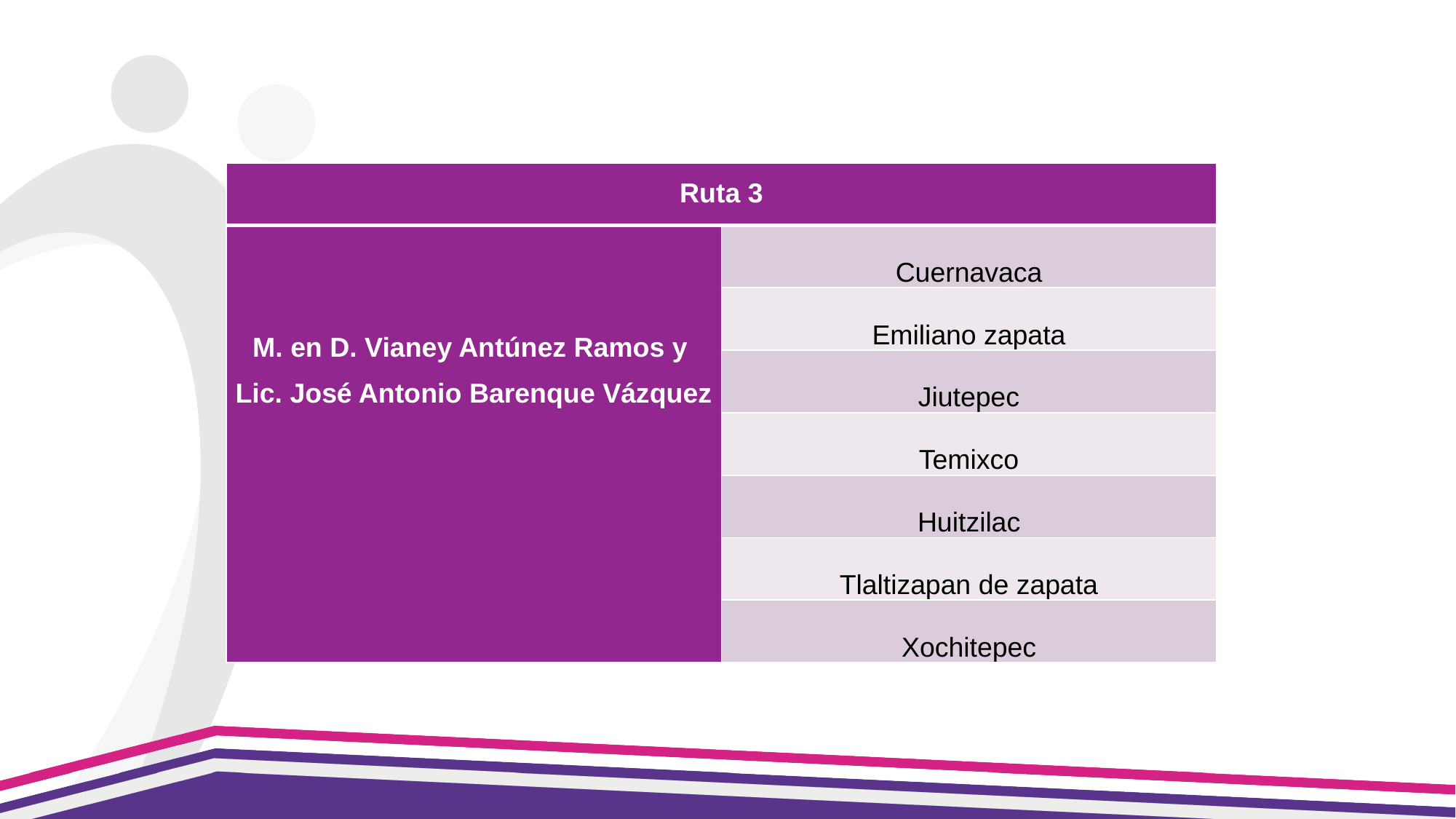

| Ruta 3 |  |
| --- | --- |
| M. en D. Vianey Antúnez Ramos y Lic. José Antonio Barenque Vázquez | Cuernavaca |
|  | Emiliano zapata |
|  | Jiutepec |
|  | Temixco |
|  | Huitzilac |
|  | Tlaltizapan de zapata |
|  | Xochitepec |